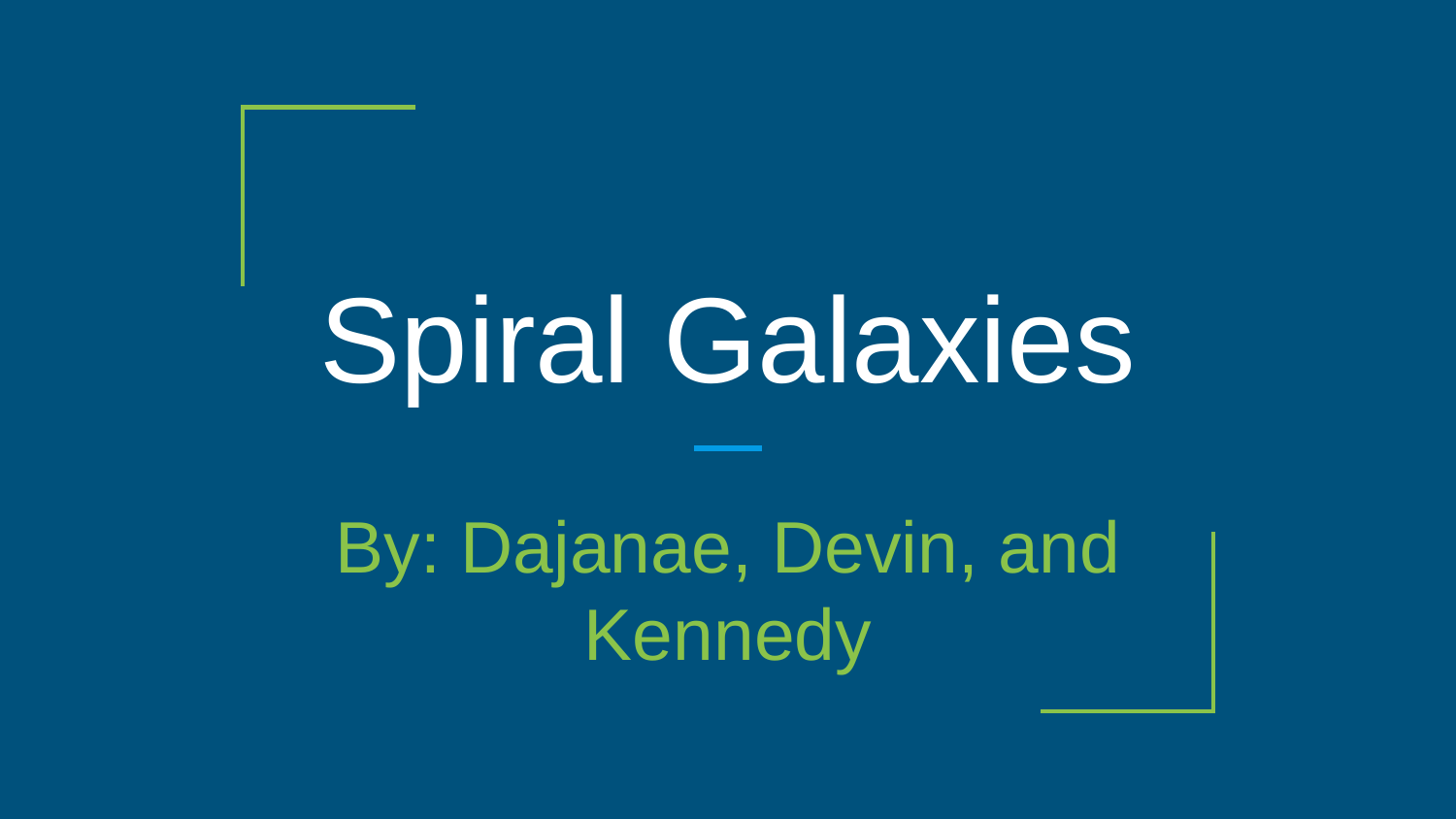

# Spiral Galaxies
By: Dajanae, Devin, and Kennedy